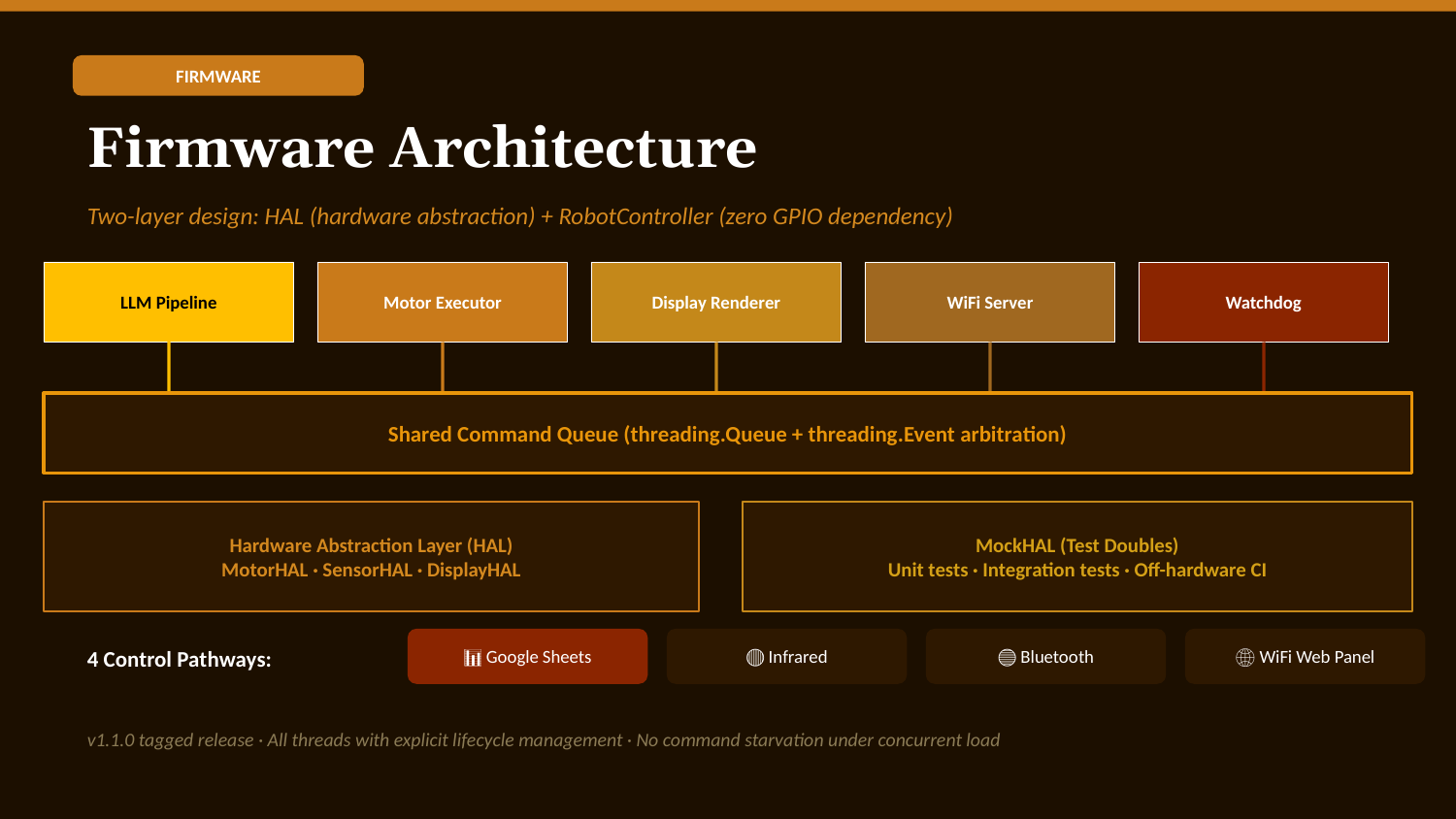

FIRMWARE
Firmware Architecture
Two-layer design: HAL (hardware abstraction) + RobotController (zero GPIO dependency)

LLM Pipeline

Motor Executor

Display Renderer

WiFi Server

Watchdog

Shared Command Queue (threading.Queue + threading.Event arbitration)

Hardware Abstraction Layer (HAL)
MotorHAL · SensorHAL · DisplayHAL

MockHAL (Test Doubles)
Unit tests · Integration tests · Off-hardware CI

📊 Google Sheets

🔴 Infrared

🔵 Bluetooth

🌐 WiFi Web Panel
4 Control Pathways:
v1.1.0 tagged release · All threads with explicit lifecycle management · No command starvation under concurrent load